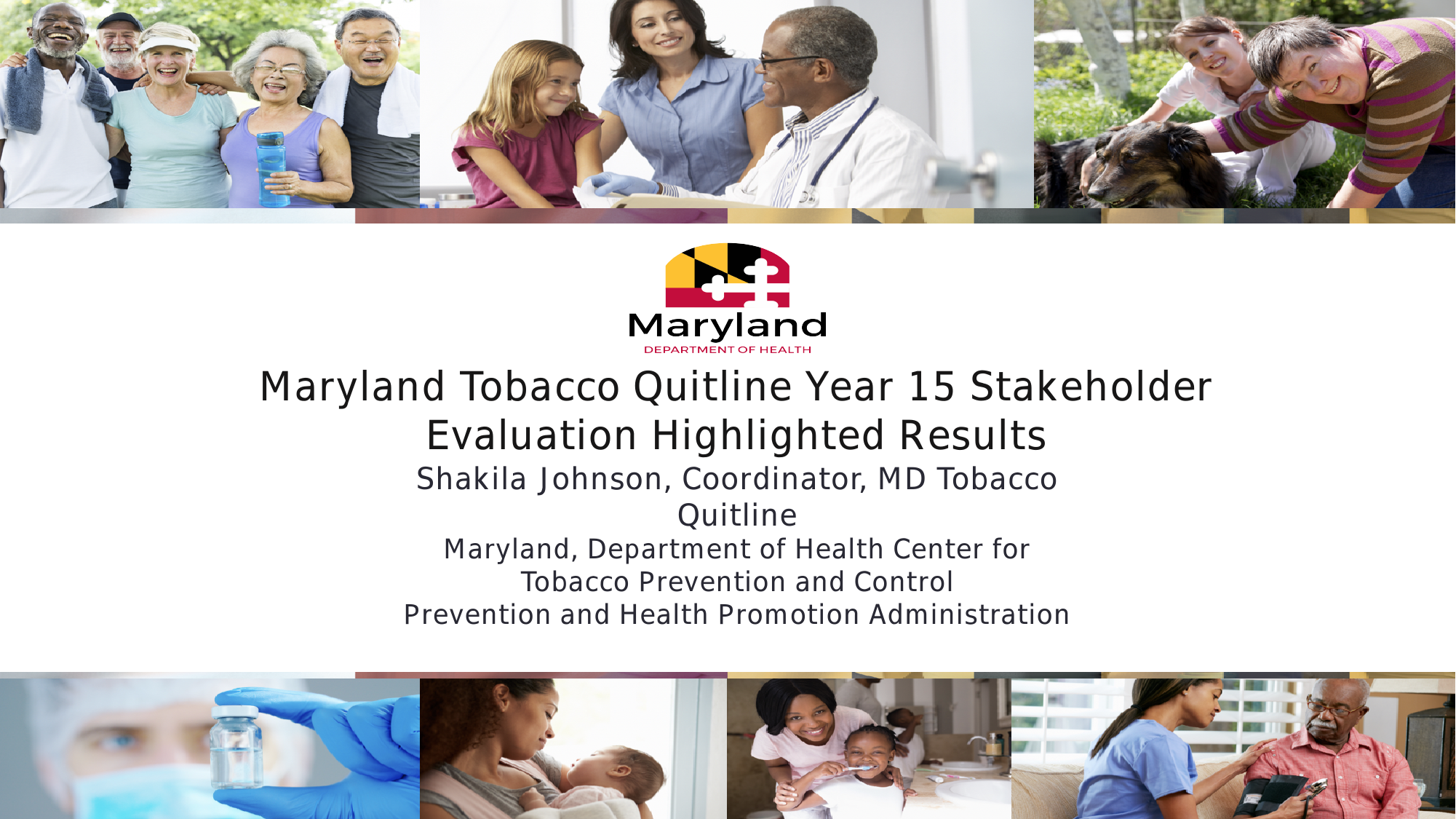

Maryland Tobacco Quitline Year 15 Stakeholder Evaluation Highlighted Results
Shakila Johnson, Coordinator, MD Tobacco Quitline
Maryland, Department of Health Center for Tobacco Prevention and Control
Prevention and Health Promotion Administration